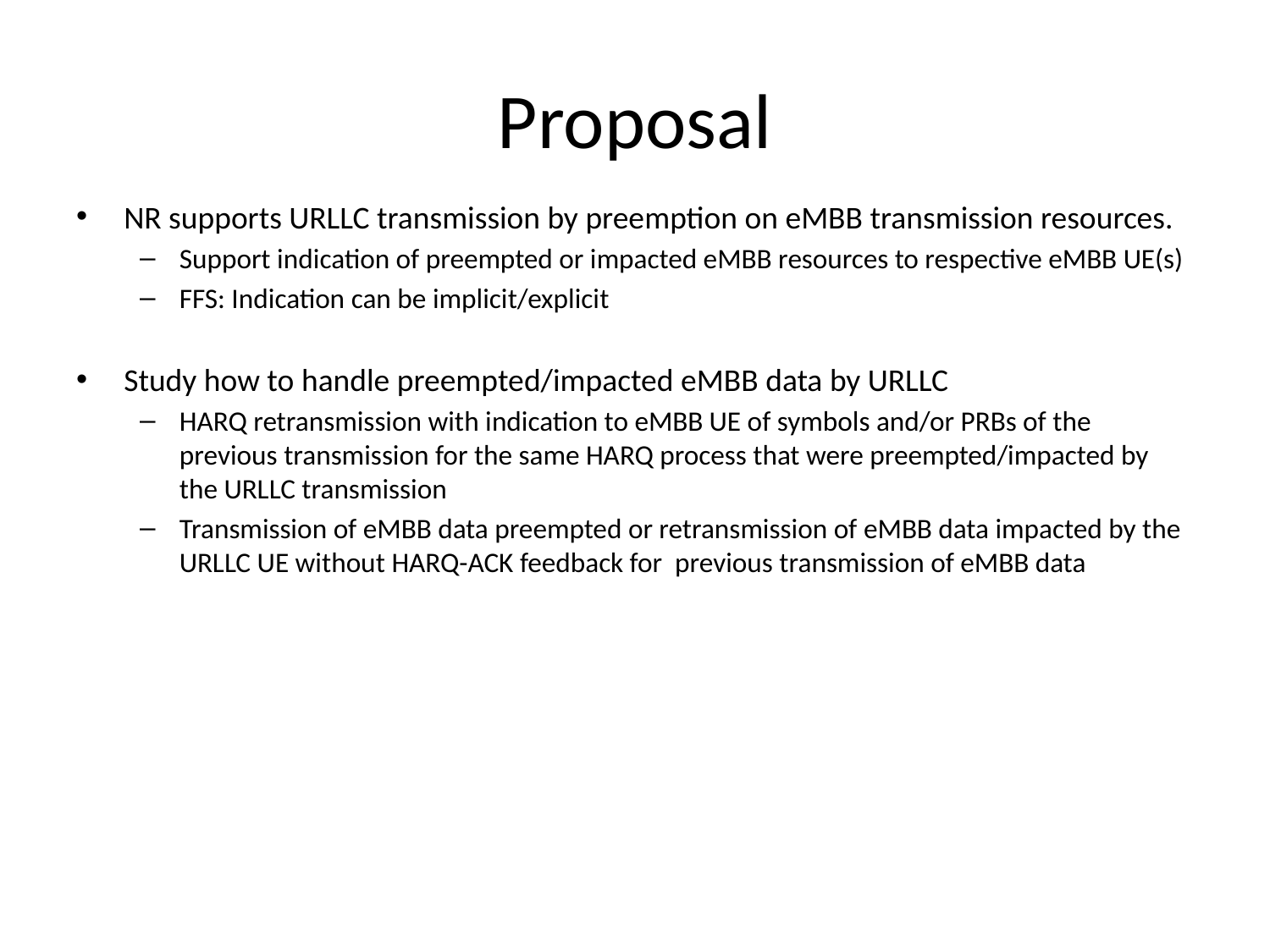

# Proposal
NR supports URLLC transmission by preemption on eMBB transmission resources.
Support indication of preempted or impacted eMBB resources to respective eMBB UE(s)
FFS: Indication can be implicit/explicit

Study how to handle preempted/impacted eMBB data by URLLC
HARQ retransmission with indication to eMBB UE of symbols and/or PRBs of the previous transmission for the same HARQ process that were preempted/impacted by the URLLC transmission
Transmission of eMBB data preempted or retransmission of eMBB data impacted by the URLLC UE without HARQ-ACK feedback for  previous transmission of eMBB data